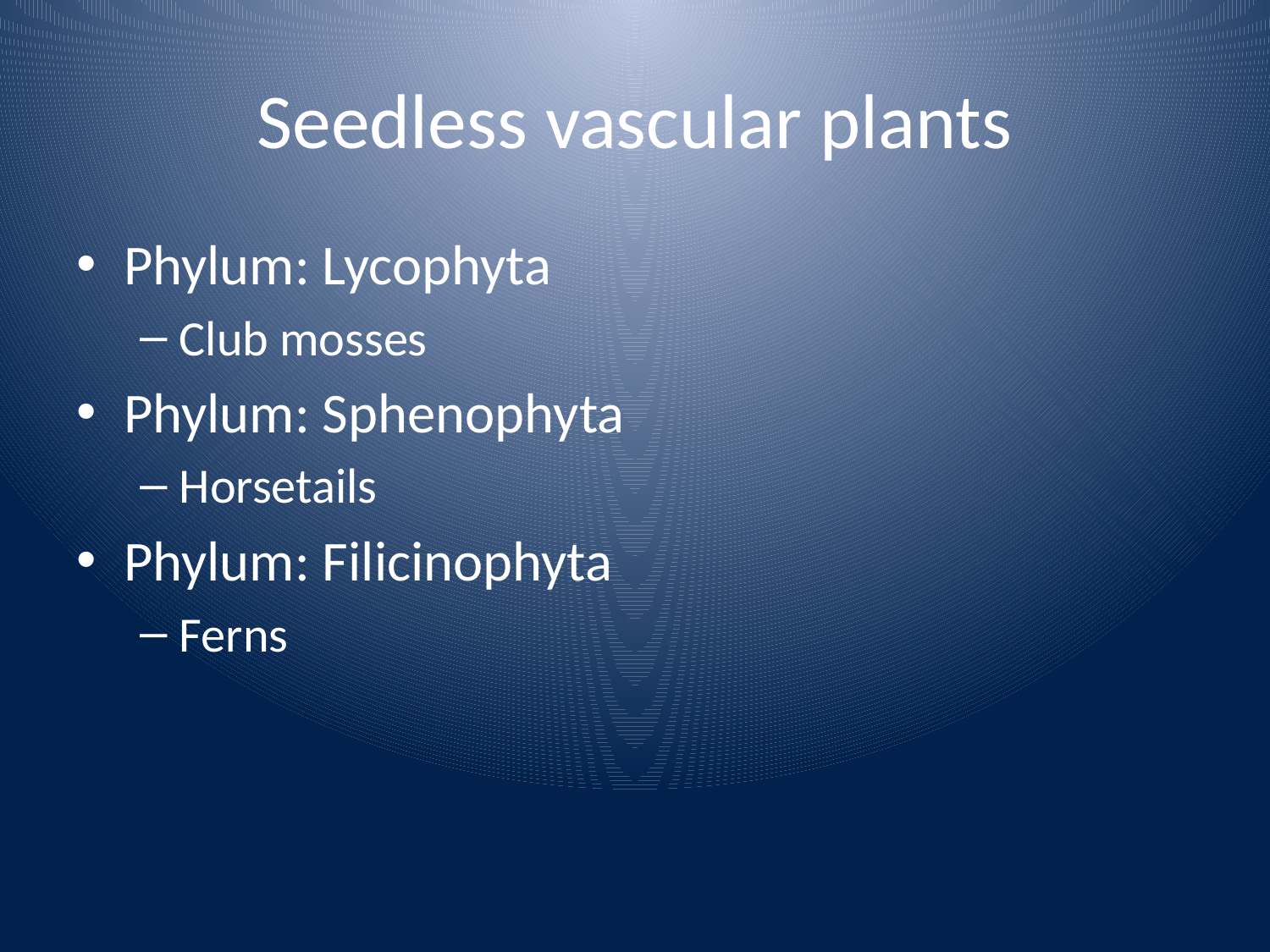

# Seedless vascular plants
Phylum: Lycophyta
Club mosses
Phylum: Sphenophyta
Horsetails
Phylum: Filicinophyta
Ferns